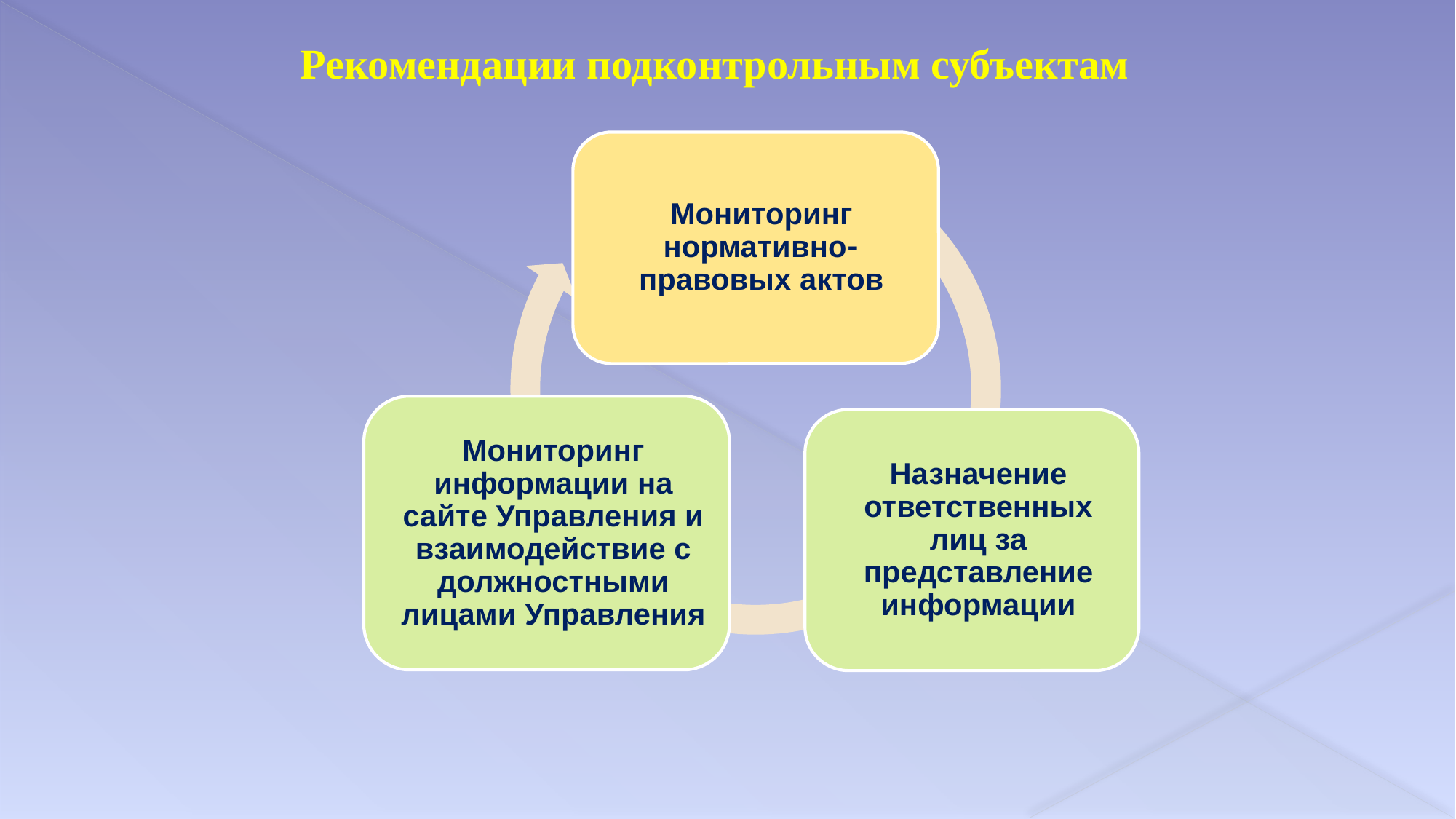

Рекомендации подконтрольным субъектам
Мониторинг нормативно-правовых актов
Назначение ответственных лиц за представление информации
Мониторинг информации на сайте Управления и взаимодействие с должностными лицами Управления